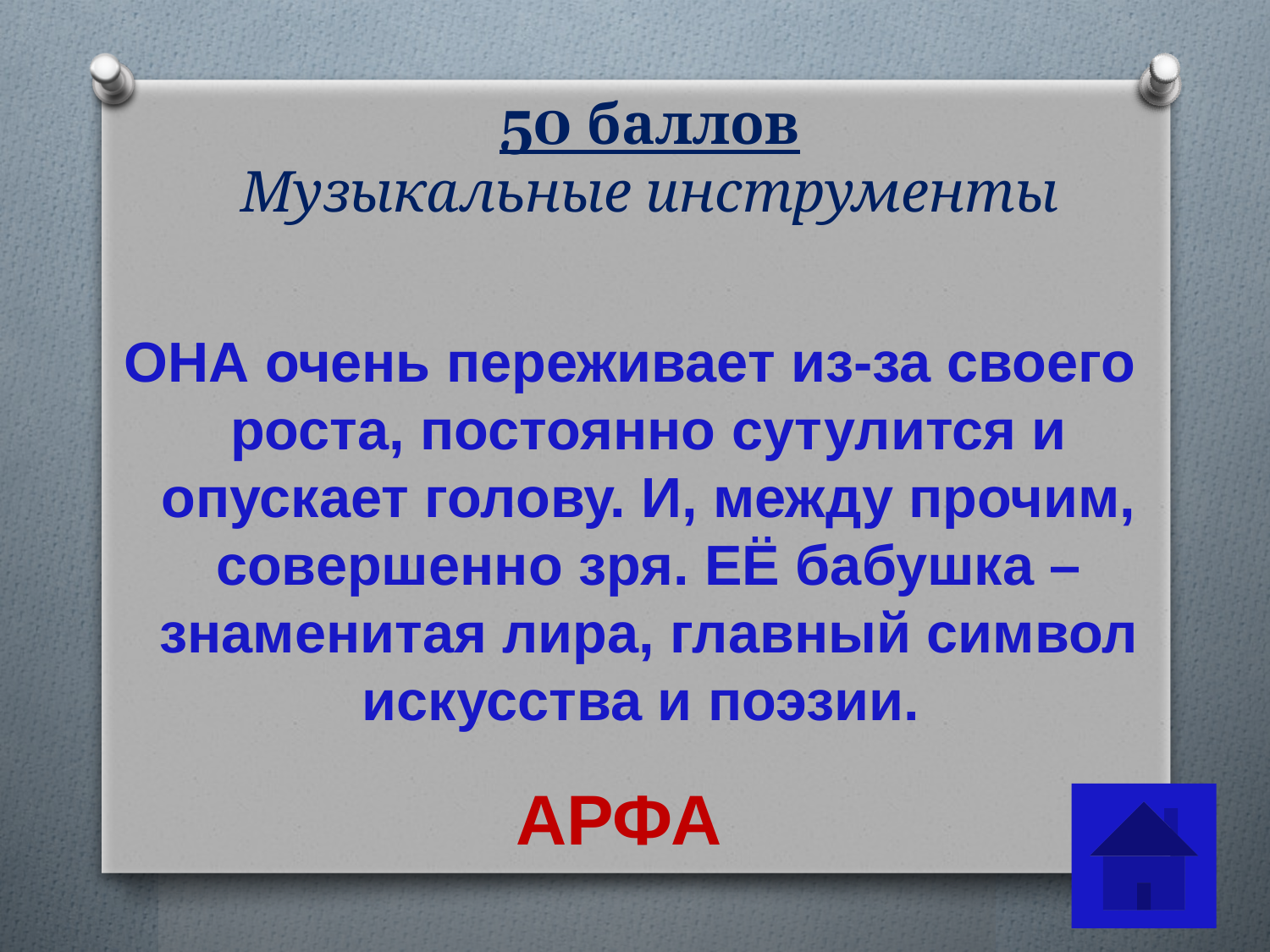

# 50 баллов Музыкальные инструменты

ОНА очень переживает из-за своего роста, постоянно сутулится и опускает голову. И, между прочим, совершенно зря. ЕЁ бабушка – знаменитая лира, главный символ искусства и поэзии.
     АРФА